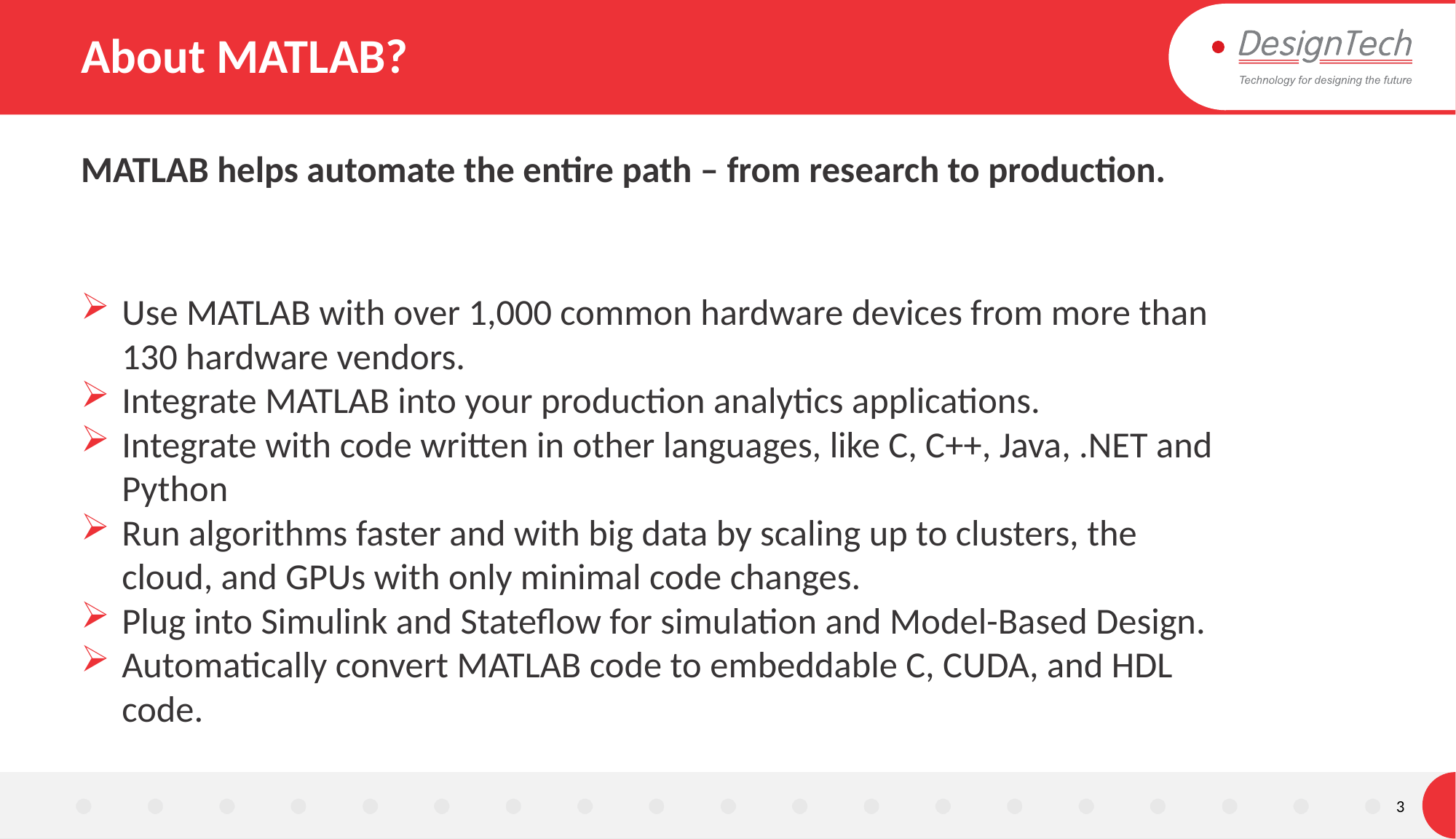

# About MATLAB?
MATLAB helps automate the entire path – from research to production.

Use MATLAB with over 1,000 common hardware devices from more than 130 hardware vendors.
Integrate MATLAB into your production analytics applications.
Integrate with code written in other languages, like C, C++, Java, .NET and Python
Run algorithms faster and with big data by scaling up to clusters, the cloud, and GPUs with only minimal code changes.
Plug into Simulink and Stateflow for simulation and Model-Based Design.
Automatically convert MATLAB code to embeddable C, CUDA, and HDL code.
3